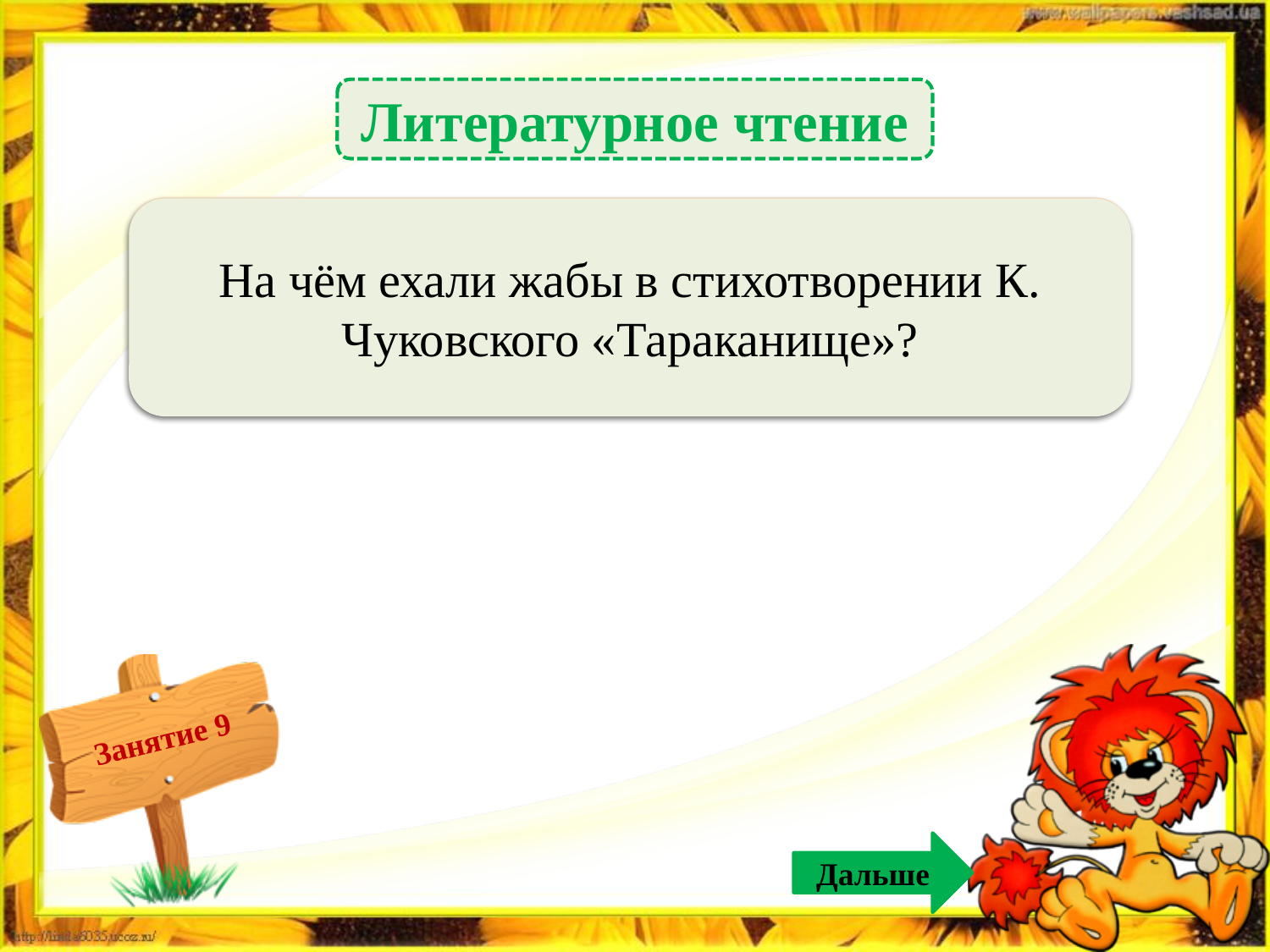

Литературное чтение
 На метле – 2б.
На чём ехали жабы в стихотворении К. Чуковского «Тараканище»?

Дальше